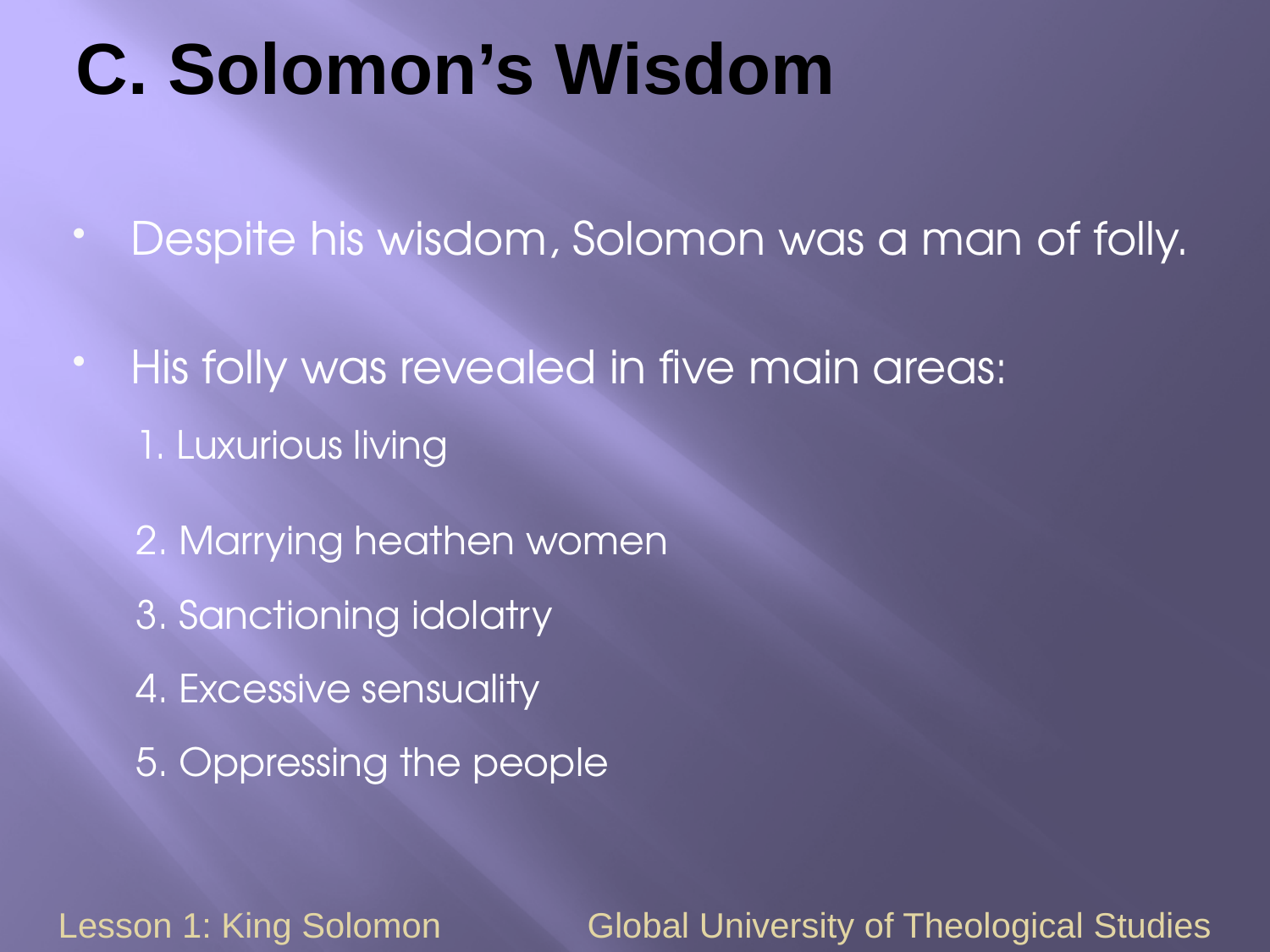

# C. Solomon’s Wisdom
Despite his wisdom, Solomon was a man of folly.

His folly was revealed in five main areas:

1. Luxurious living

2. Marrying heathen women

3. Sanctioning idolatry

4. Excessive sensuality

5. Oppressing the people
Lesson 1: King Solomon               Global University of Theological Studies